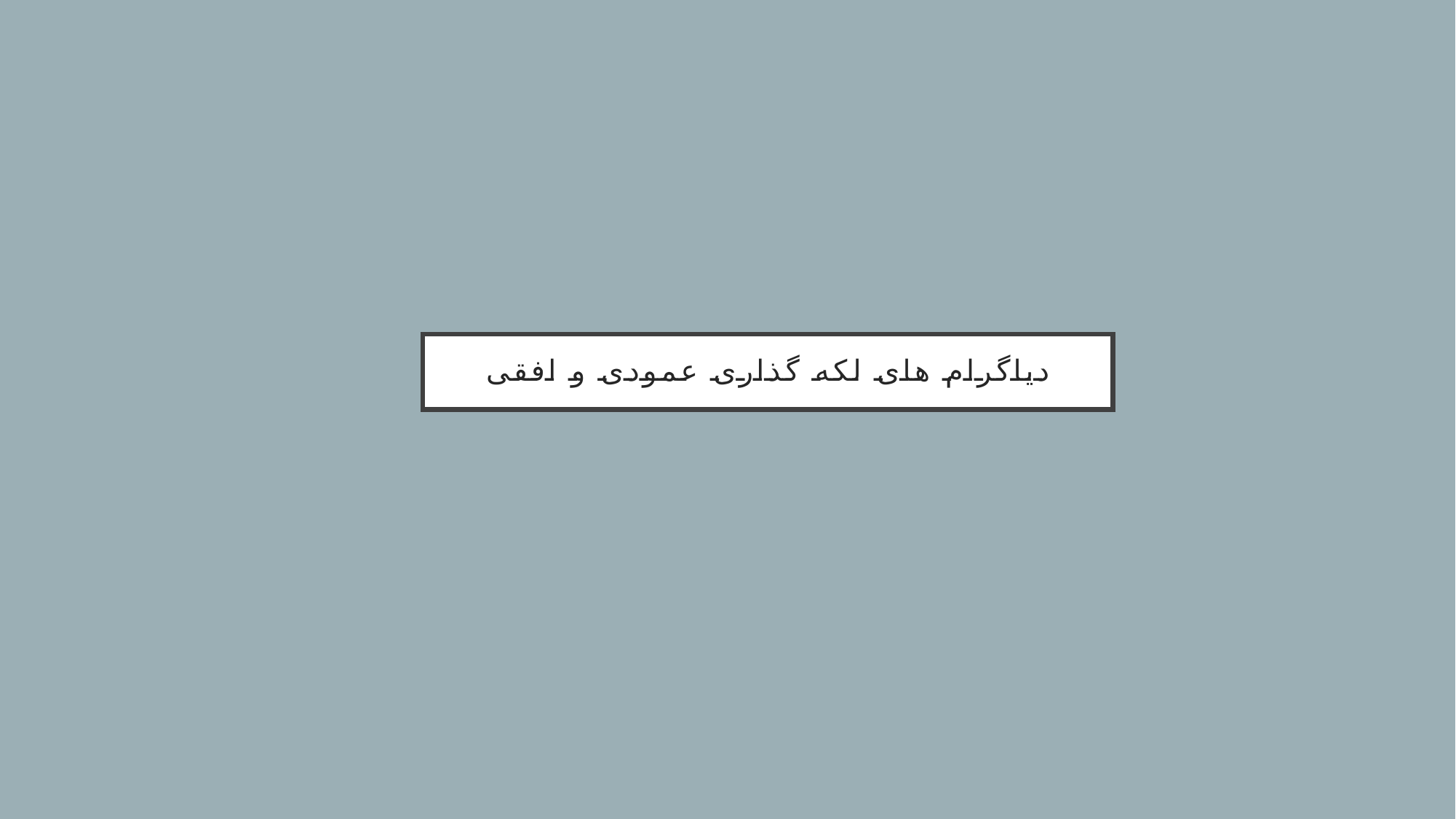

# دیاگرام های لکه گذاری عمودی و افقی